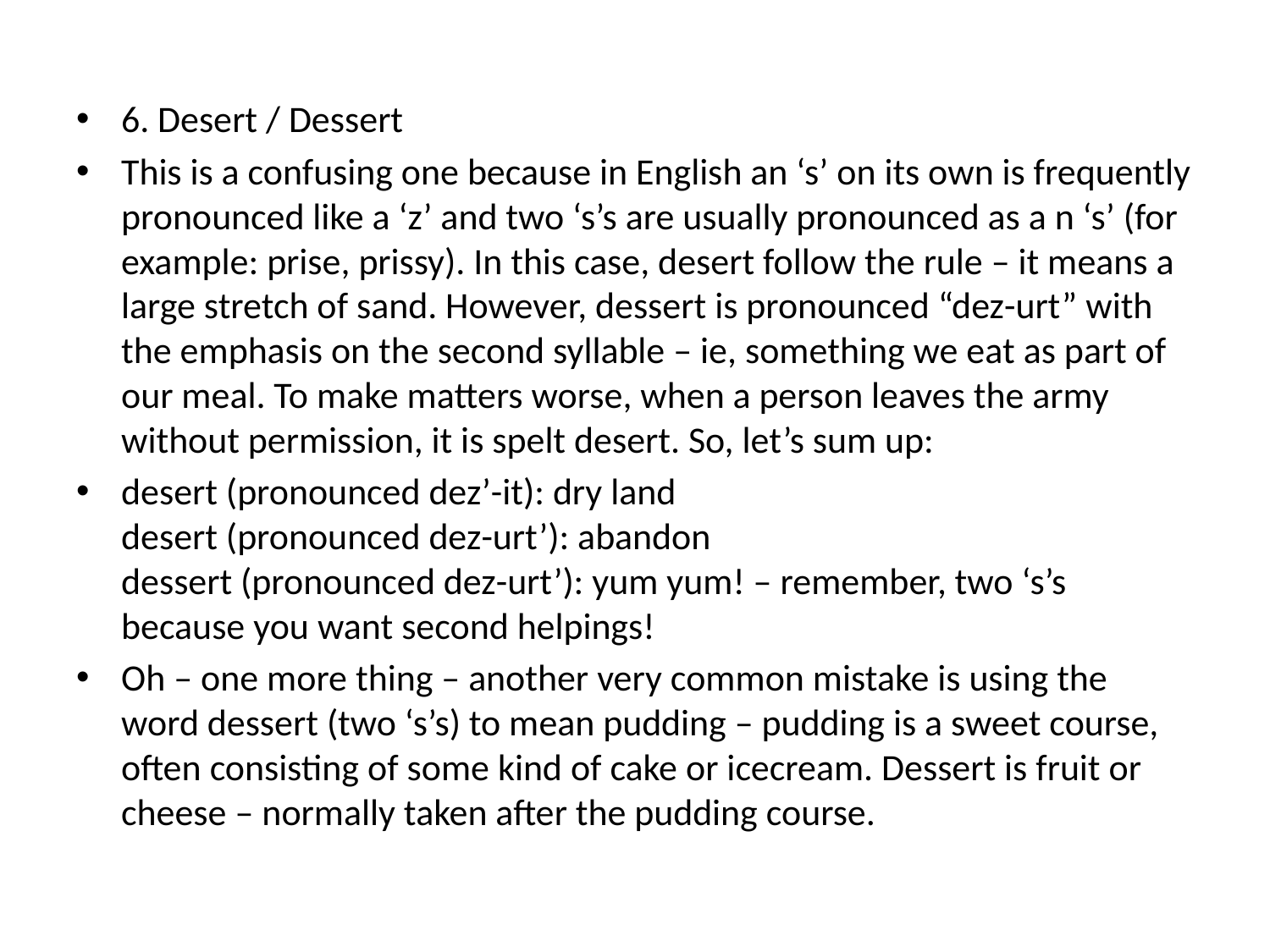

6. Desert / Dessert
This is a confusing one because in English an ‘s’ on its own is frequently pronounced like a ‘z’ and two ‘s’s are usually pronounced as a n ‘s’ (for example: prise, prissy). In this case, desert follow the rule – it means a large stretch of sand. However, dessert is pronounced “dez-urt” with the emphasis on the second syllable – ie, something we eat as part of our meal. To make matters worse, when a person leaves the army without permission, it is spelt desert. So, let’s sum up:
desert (pronounced dez’-it): dry land
desert (pronounced dez-urt’): abandon
dessert (pronounced dez-urt’): yum yum! – remember, two ‘s’s because you want second helpings!
Oh – one more thing – another very common mistake is using the word dessert (two ‘s’s) to mean pudding – pudding is a sweet course, often consisting of some kind of cake or icecream. Dessert is fruit or cheese – normally taken after the pudding course.